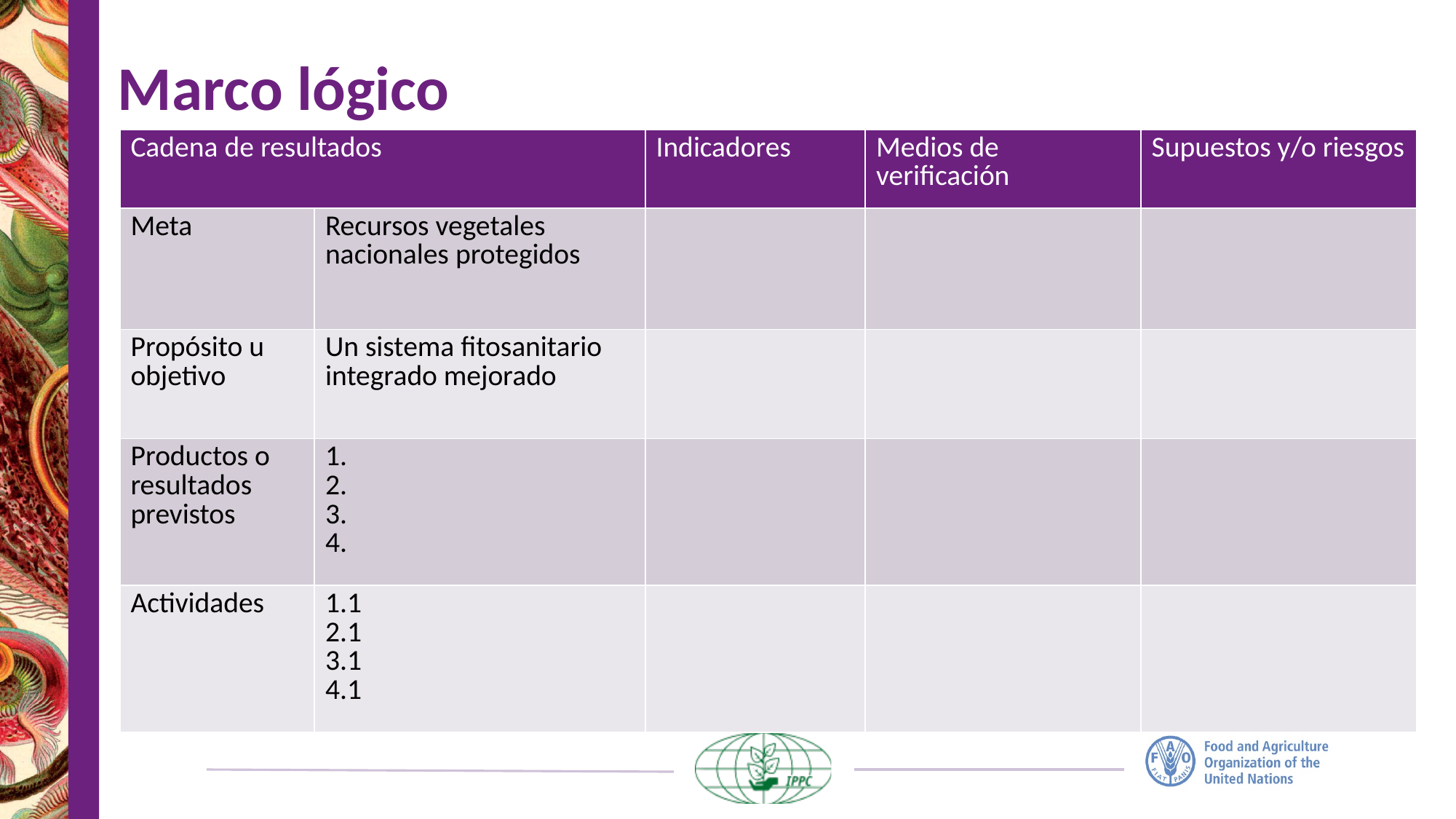

# Marco lógico
| Cadena de resultados |  | Indicadores | Medios de verificación | Supuestos y/o riesgos |
| --- | --- | --- | --- | --- |
| Meta | Recursos vegetales nacionales protegidos |  |  |  |
| Propósito u objetivo | Un sistema fitosanitario integrado mejorado |  |  |  |
| Productos o resultados previstos | 1. 2. 3. 4. |  |  |  |
| Actividades | 1.1 2.1 3.1 4.1 |  |  |  |